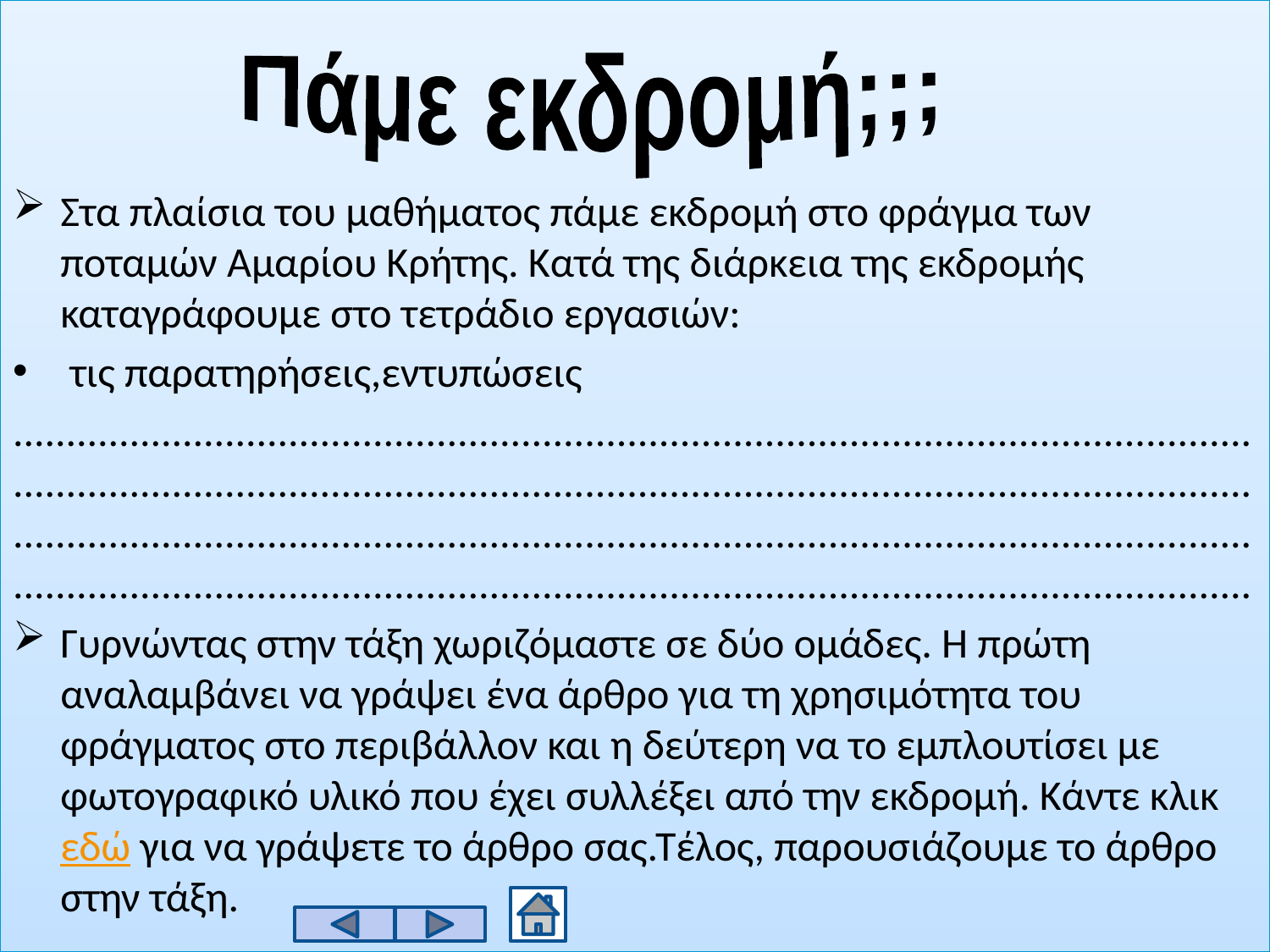

Στα πλαίσια του μαθήματος πάμε εκδρομή στο φράγμα των ποταμών Αμαρίου Κρήτης. Κατά της διάρκεια της εκδρομής καταγράφουμε στο τετράδιο εργασιών:
 τις παρατηρήσεις,εντυπώσεις
....................................................................................................................................................................................................................................................................................................................................................................................................................................................................................
Γυρνώντας στην τάξη χωριζόμαστε σε δύο ομάδες. Η πρώτη αναλαμβάνει να γράψει ένα άρθρο για τη χρησιμότητα του φράγματος στο περιβάλλον και η δεύτερη να το εμπλουτίσει με φωτογραφικό υλικό που έχει συλλέξει από την εκδρομή. Κάντε κλικ εδώ για να γράψετε το άρθρο σας.Τέλος, παρουσιάζουμε το άρθρο στην τάξη.
Πάμε εκδρομή;;;
13